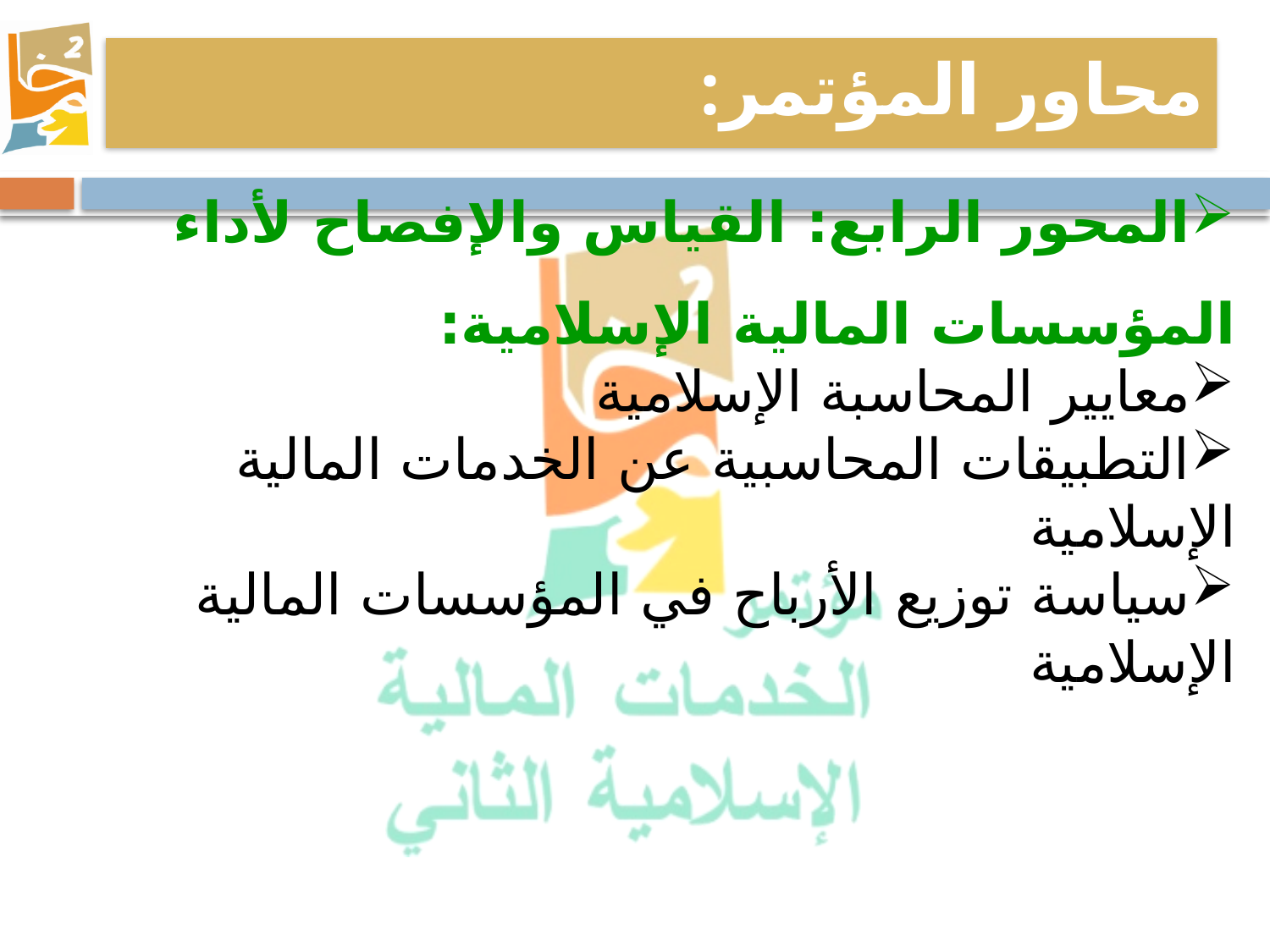

محاور المؤتمر:
المحور الرابع: القياس والإفصاح لأداء المؤسسات المالية الإسلامية:
معايير المحاسبة الإسلامية
التطبيقات المحاسبية عن الخدمات المالية الإسلامية
سياسة توزيع الأرباح في المؤسسات المالية الإسلامية